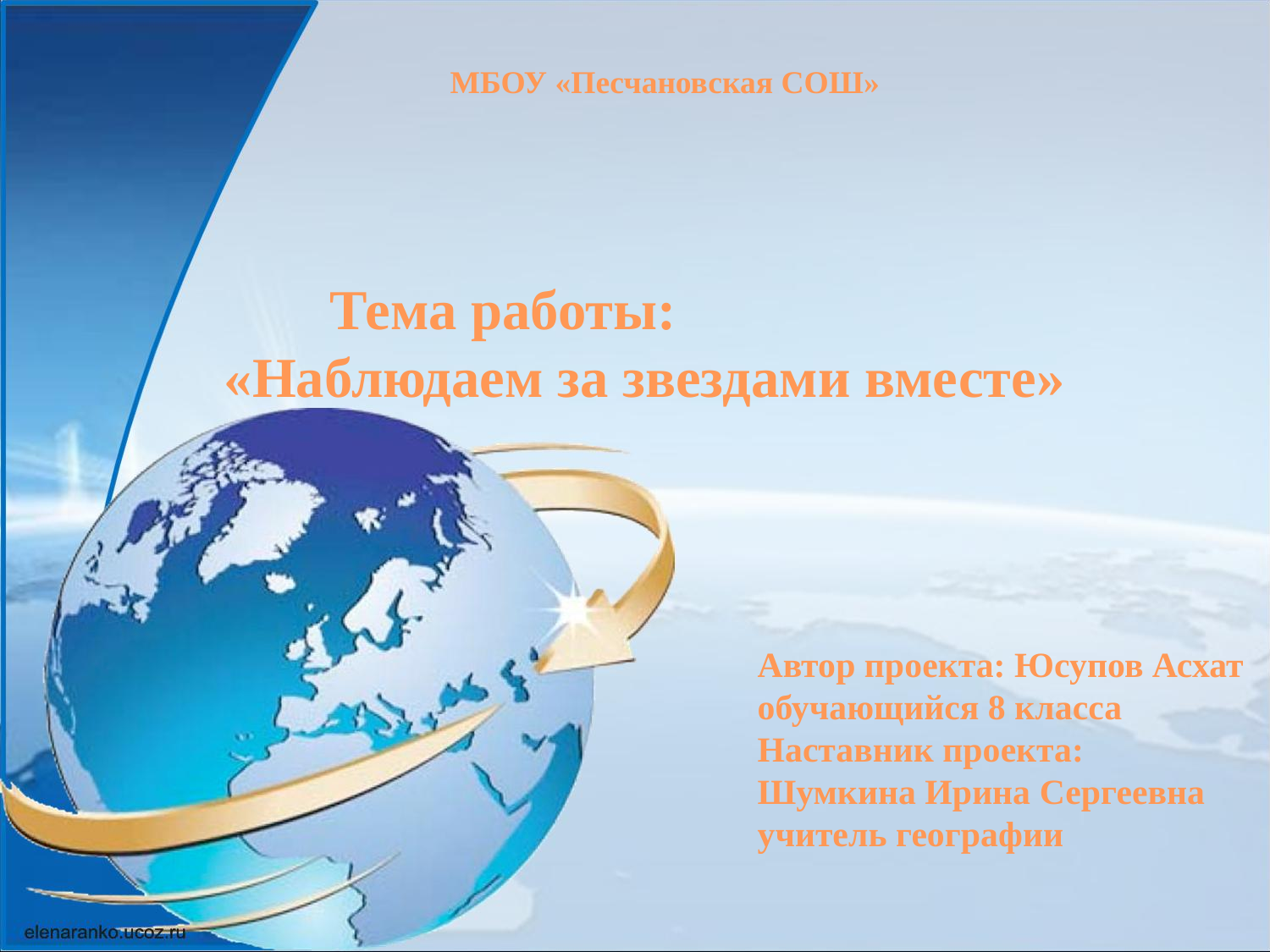

МБОУ «Песчановская СОШ»
Тема работы:                     «Наблюдаем за звездами вместе»
Автор проекта: Юсупов Асхат обучающийся 8 класса
Наставник проекта:
Шумкина Ирина Сергеевна
учитель географии